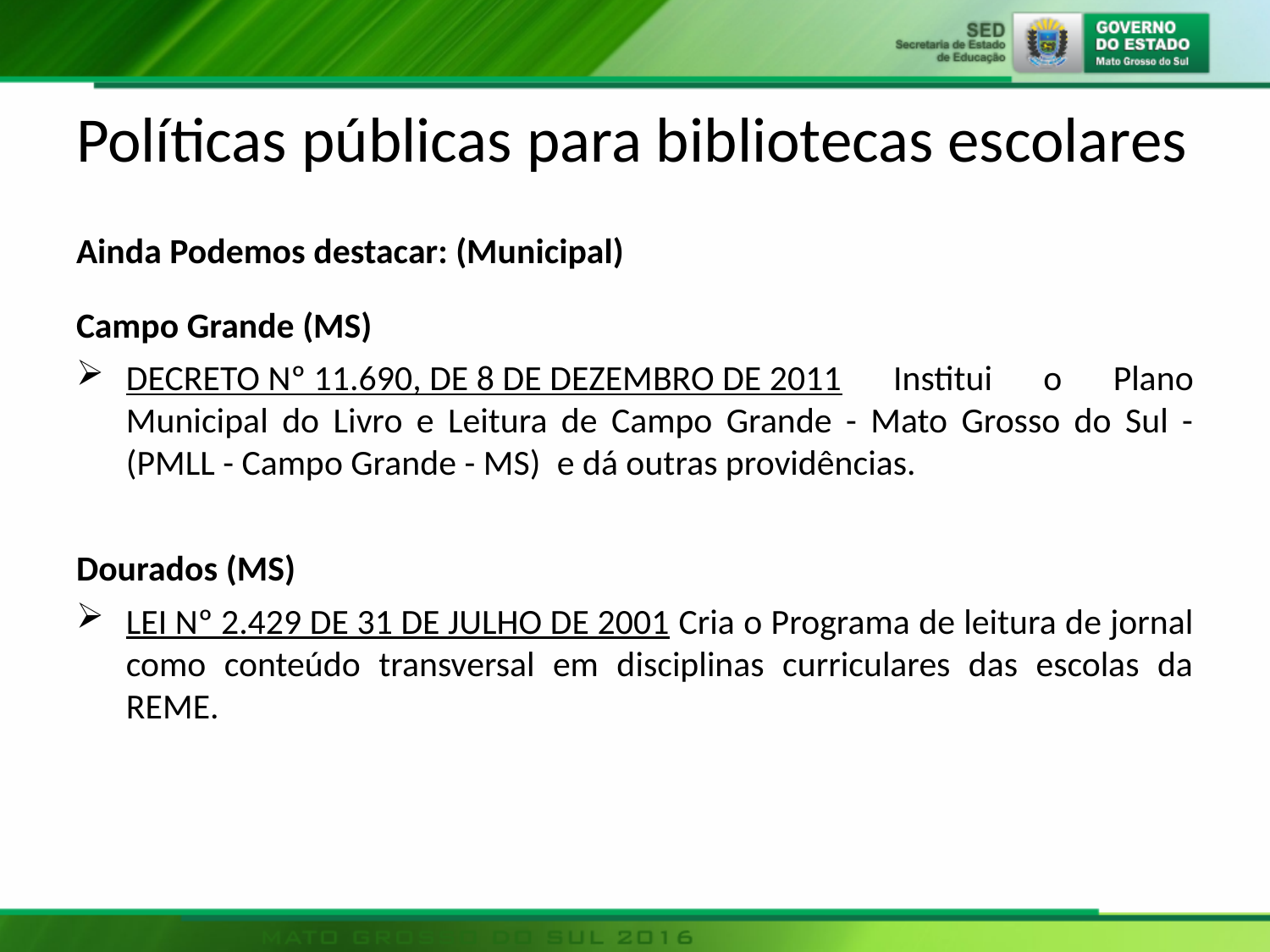

# Políticas públicas para bibliotecas escolares
Ainda Podemos destacar: (Municipal)

Campo Grande (MS)
DECRETO Nº 11.690, DE 8 DE DEZEMBRO DE 2011 Institui o Plano Municipal do Livro e Leitura de Campo Grande - Mato Grosso do Sul - (PMLL - Campo Grande - MS)  e dá outras providências.

Dourados (MS)
LEI Nº 2.429 DE 31 DE JULHO DE 2001 Cria o Programa de leitura de jornal como conteúdo transversal em disciplinas curriculares das escolas da REME.